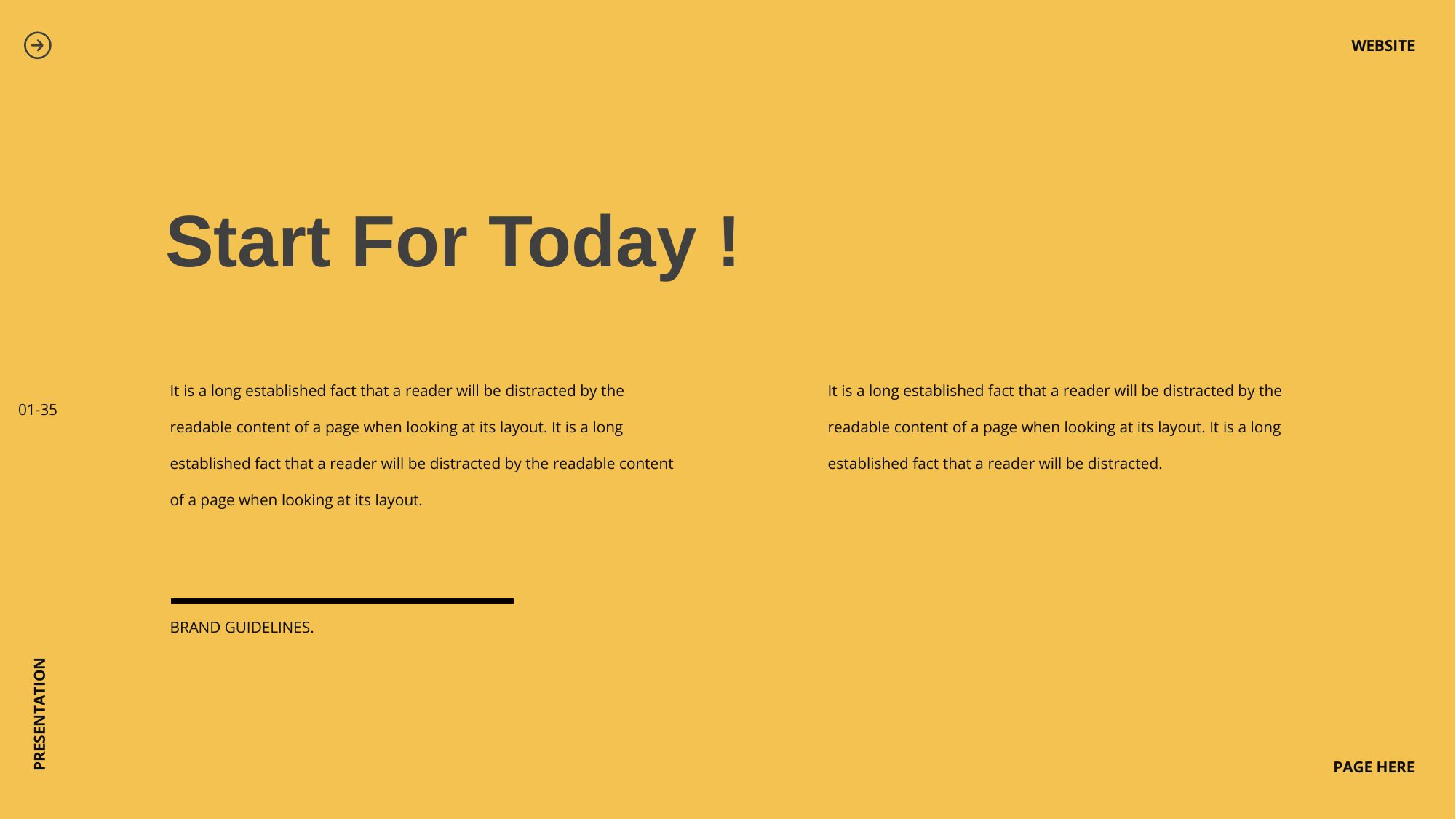

WEBSITE

Start For Today !
It is a long established fact that a reader will be distracted by the readable content of a page when looking at its layout. It is a long established fact that a reader will be distracted by the readable content of a page when looking at its layout.
It is a long established fact that a reader will be distracted by the readable content of a page when looking at its layout. It is a long established fact that a reader will be distracted.
01-35
BRAND GUIDELINES.
PRESENTATION
PAGE HERE